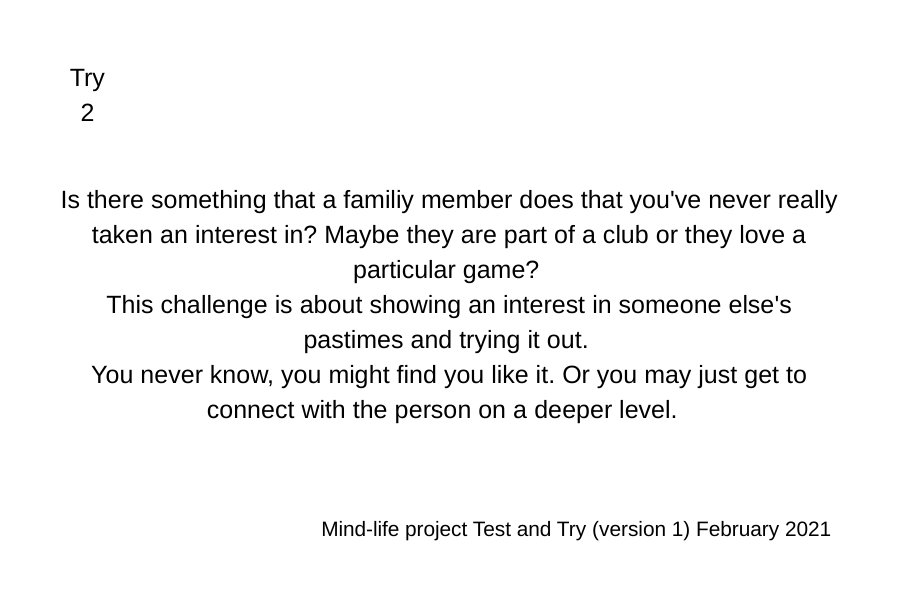

Try 2
Is there something that a familiy member does that you've never really taken an interest in? Maybe they are part of a club or they love a particular game?
This challenge is about showing an interest in someone else's pastimes and trying it out.
You never know, you might find you like it. Or you may just get to connect with the person on a deeper level.
Mind-life project Test and Try (version 1) February 2021